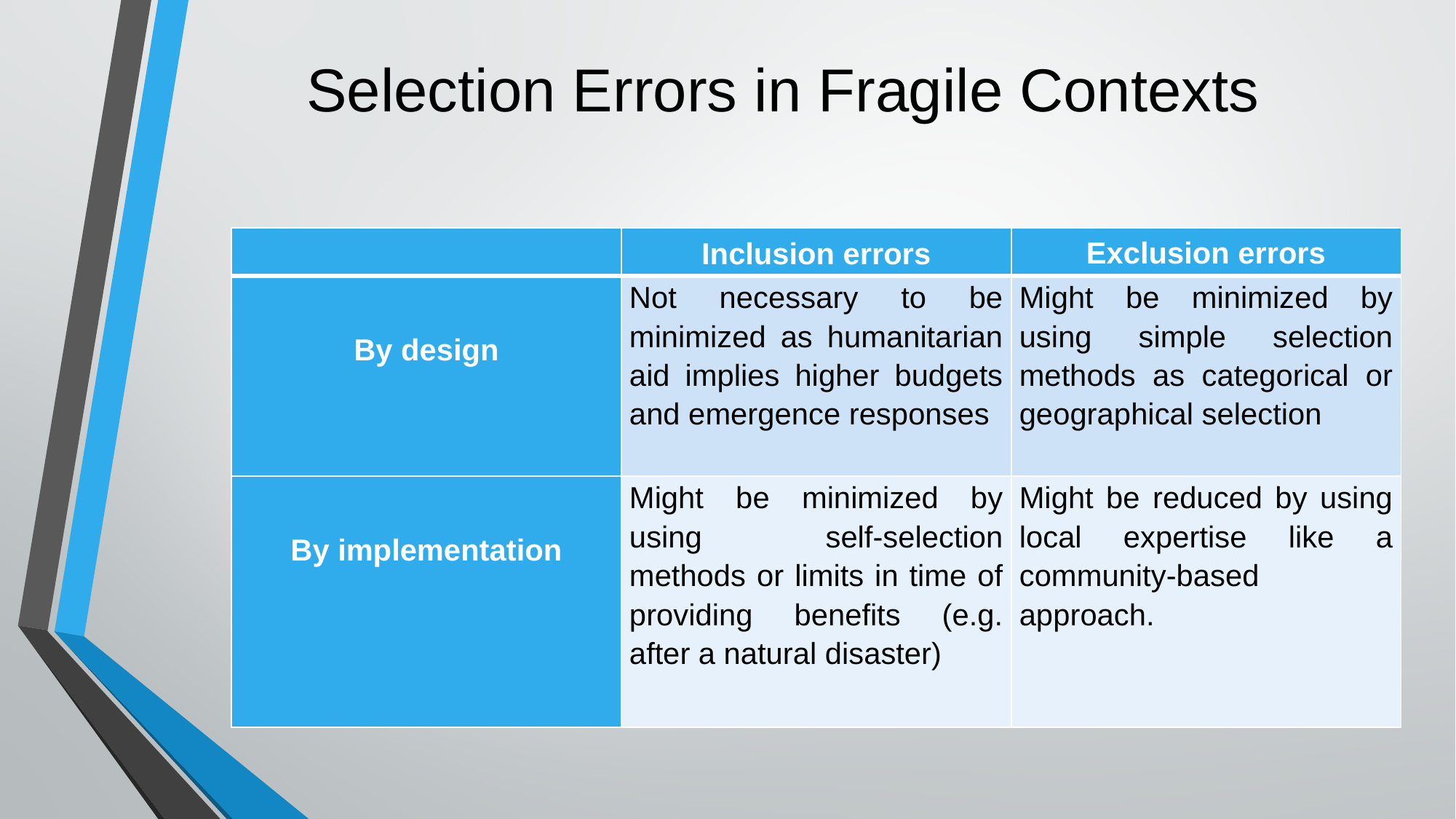

# Selection Errors in Fragile Contexts
|  | Inclusion errors | Exclusion errors |
| --- | --- | --- |
| By design | Not necessary to be minimized as humanitarian aid implies higher budgets and emergence responses | Might be minimized by using simple selection methods as categorical or geographical selection |
| By implementation | Might be minimized by using self-selection methods or limits in time of providing benefits (e.g. after a natural disaster) | Might be reduced by using local expertise like a community-based approach. |